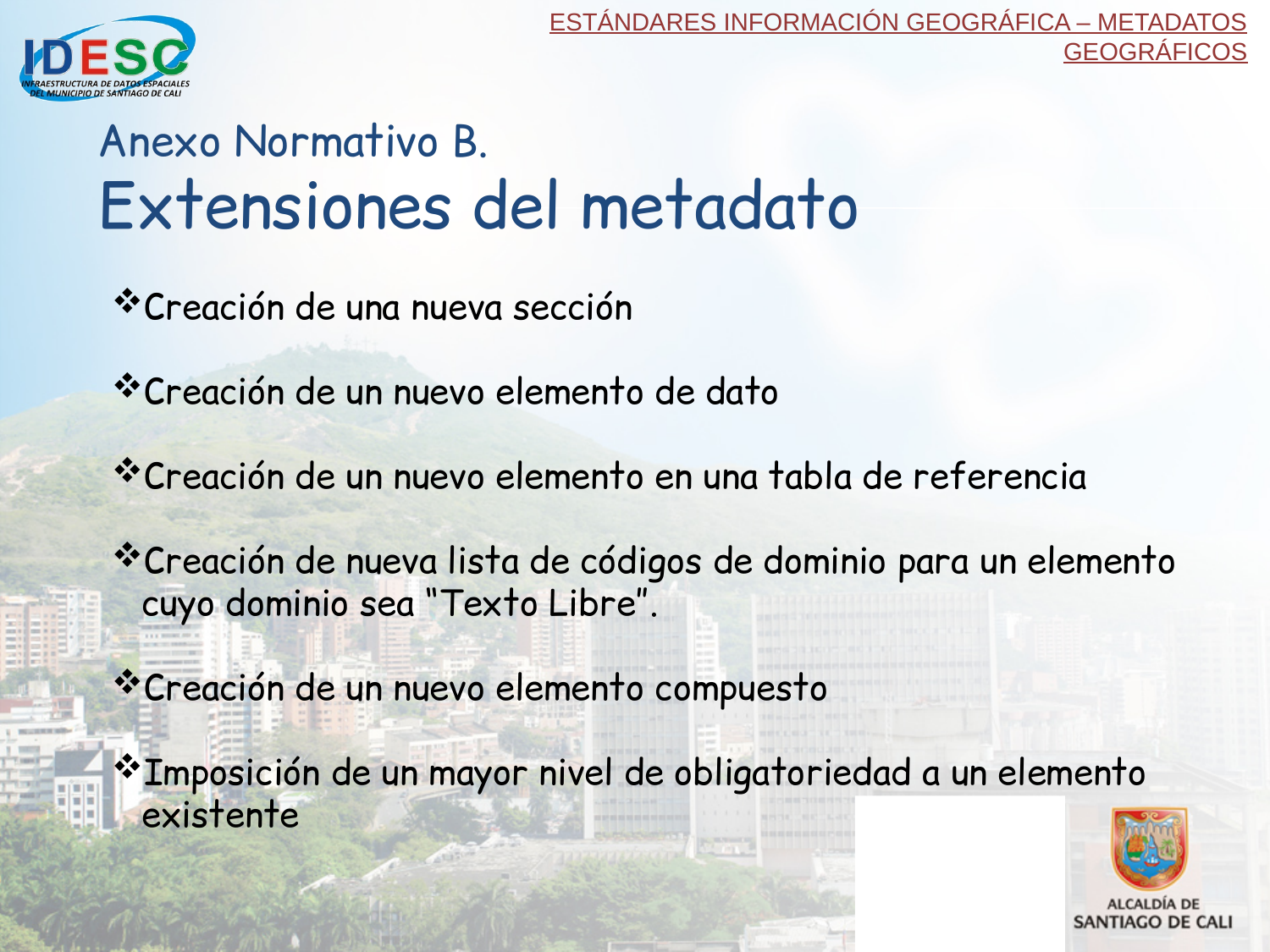

ESTÁNDARES INFORMACIÓN GEOGRÁFICA – METADATOS GEOGRÁFICOS
Anexo Normativo B.
Extensiones del metadato
Creación de una nueva sección

Creación de un nuevo elemento de dato

Creación de un nuevo elemento en una tabla de referencia

Creación de nueva lista de códigos de dominio para un elemento cuyo dominio sea “Texto Libre”.

Creación de un nuevo elemento compuesto

Imposición de un mayor nivel de obligatoriedad a un elemento existente